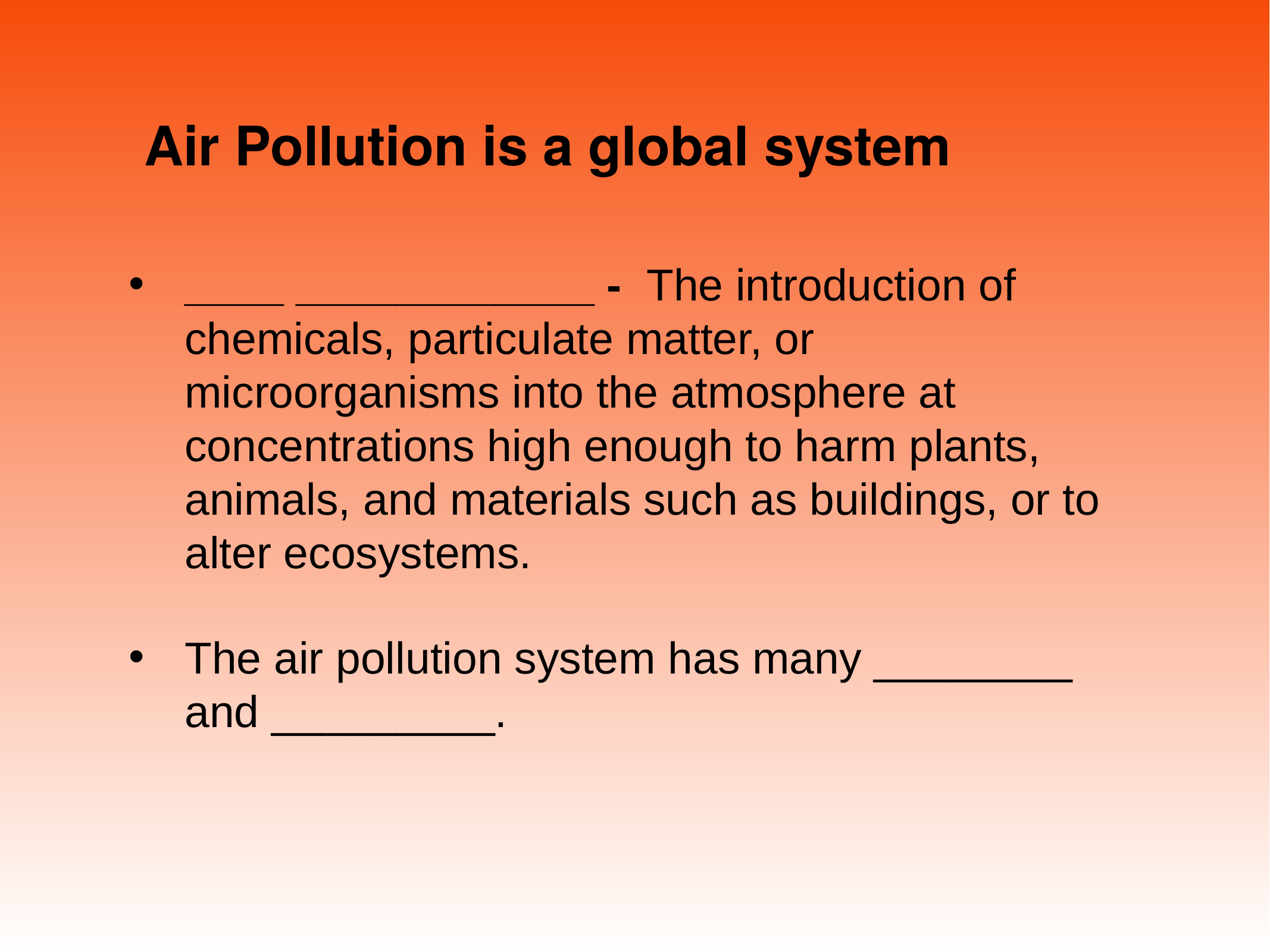

# Air Pollution is a global system
____ ____________ -  The introduction of chemicals, particulate matter, or microorganisms into the atmosphere at concentrations high enough to harm plants, animals, and materials such as buildings, or to alter ecosystems.
The air pollution system has many ________ and _________.